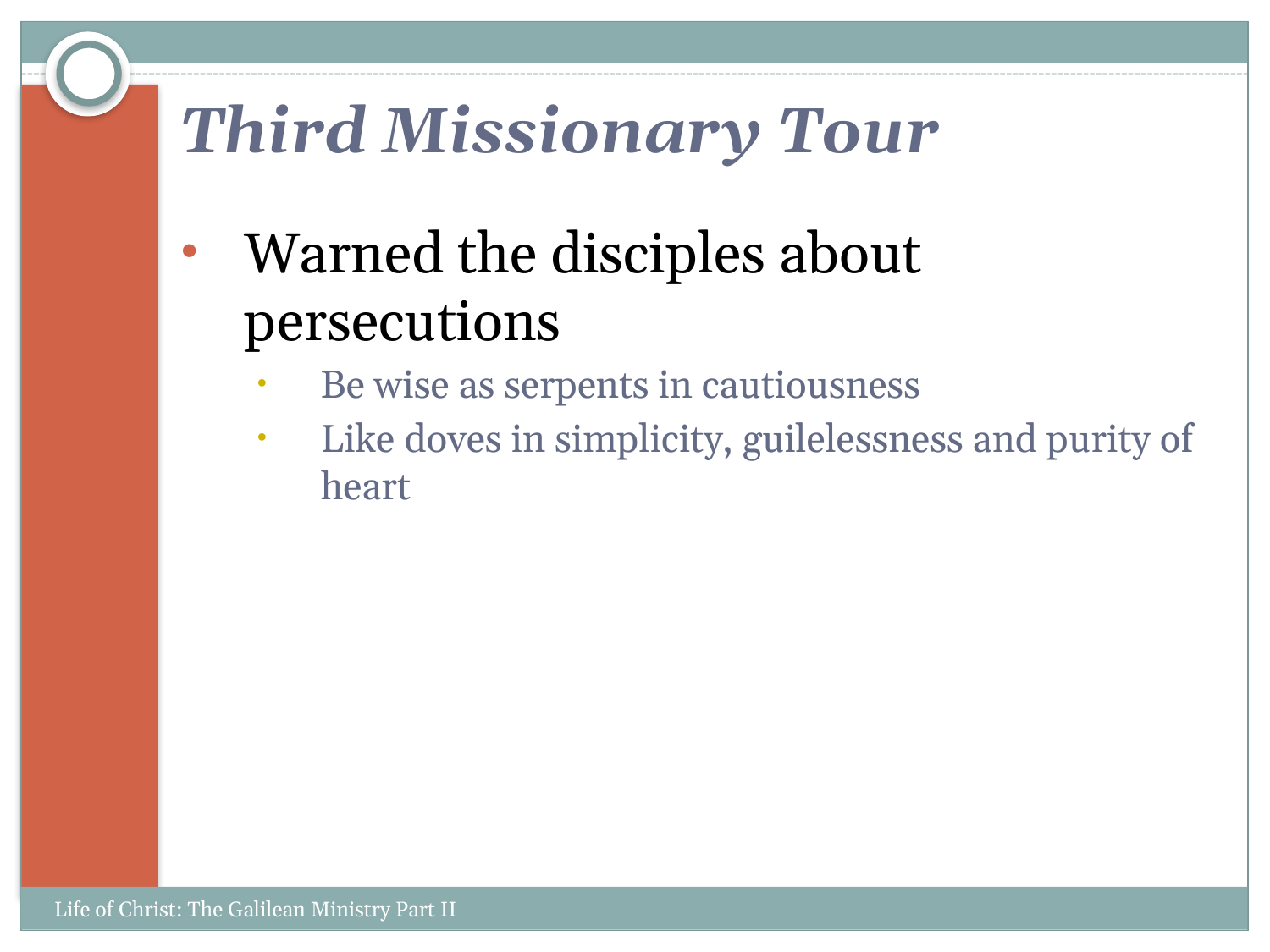

# Third Missionary Tour
Warned the disciples about persecutions
Be wise as serpents in cautiousness
Like doves in simplicity, guilelessness and purity of heart

Life of Christ: The Galilean Ministry Part II